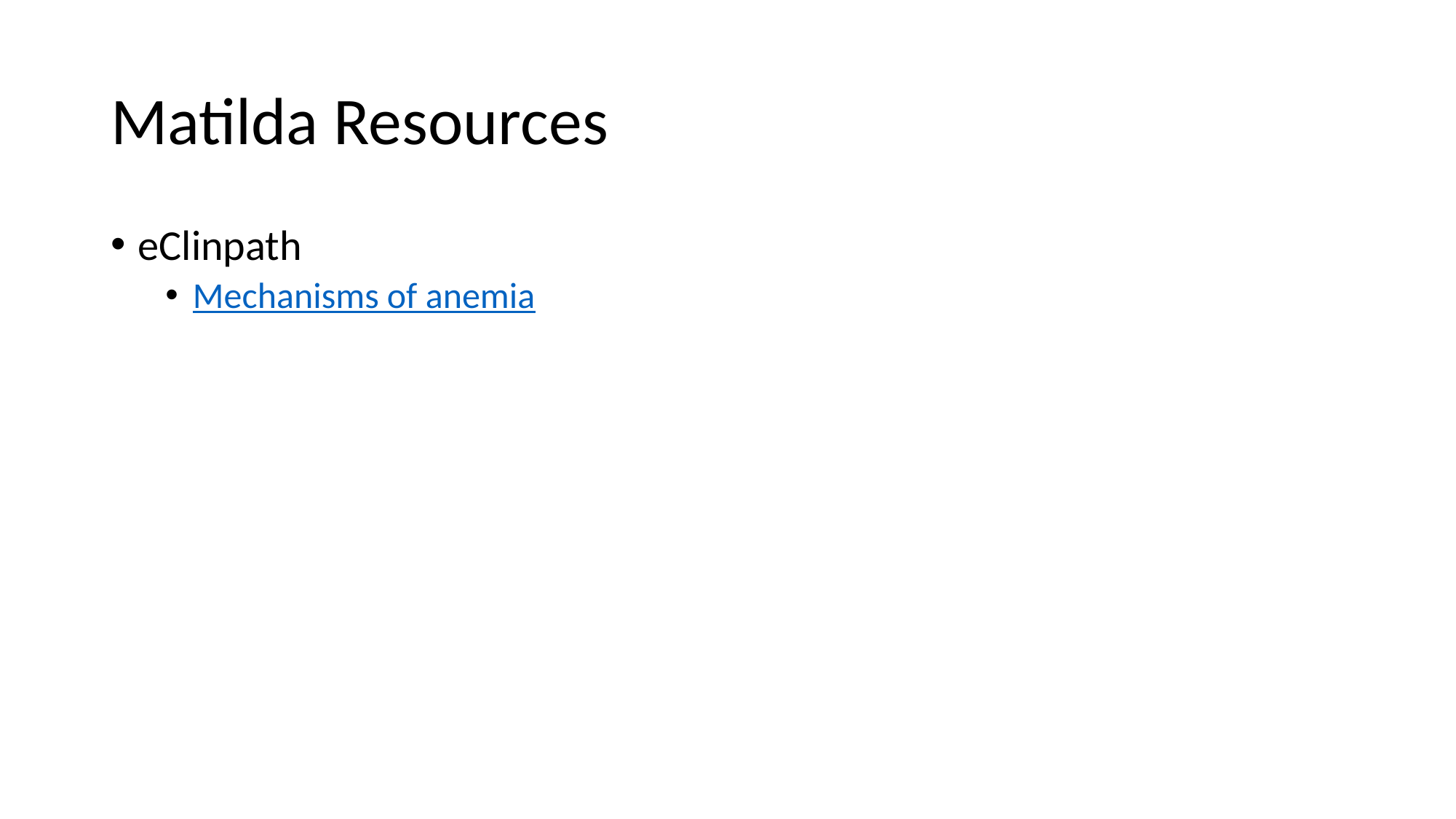

# Matilda Resources
eClinpath
Mechanisms of anemia